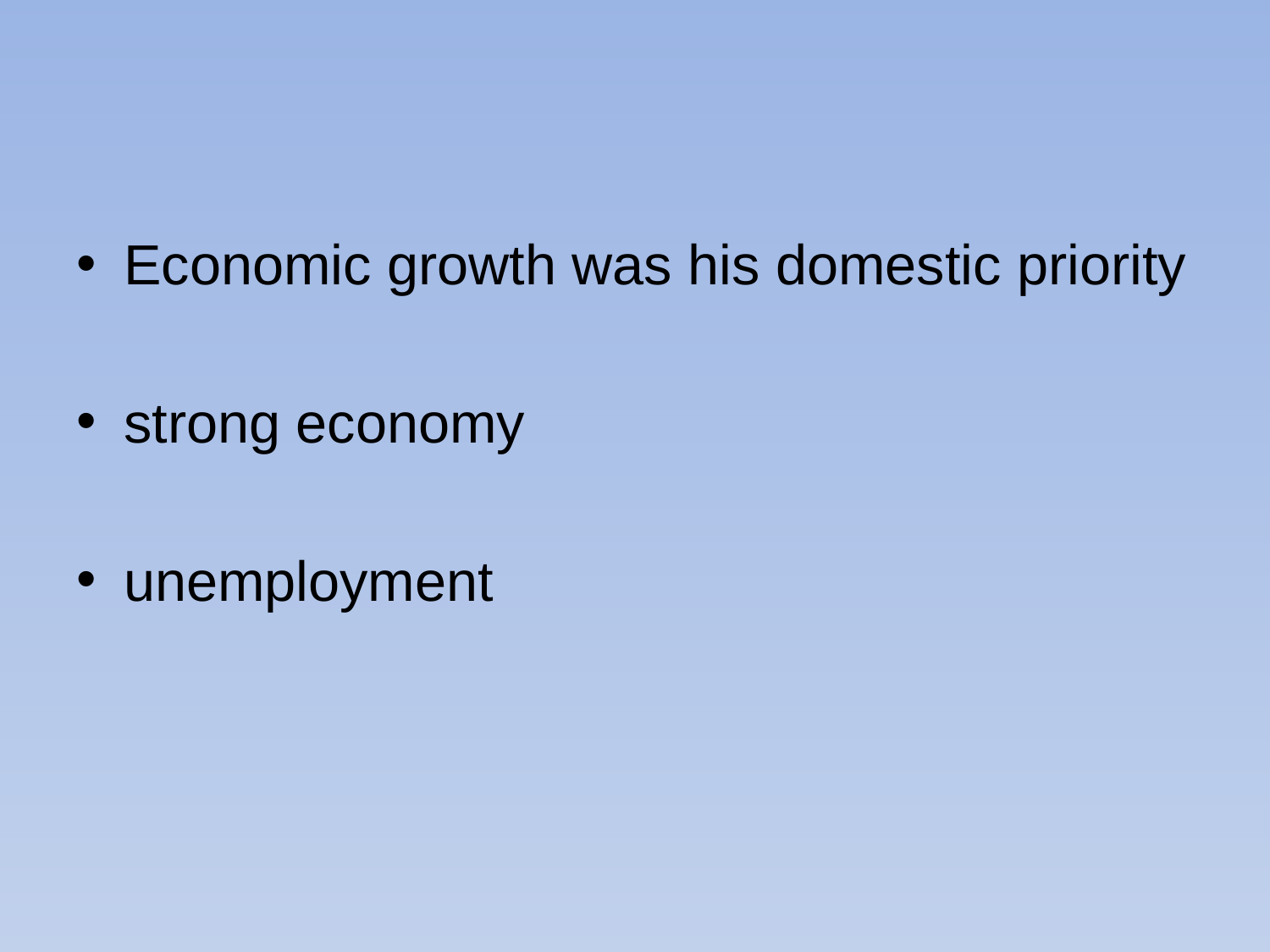

Economic growth was his domestic priority

strong economy

unemployment